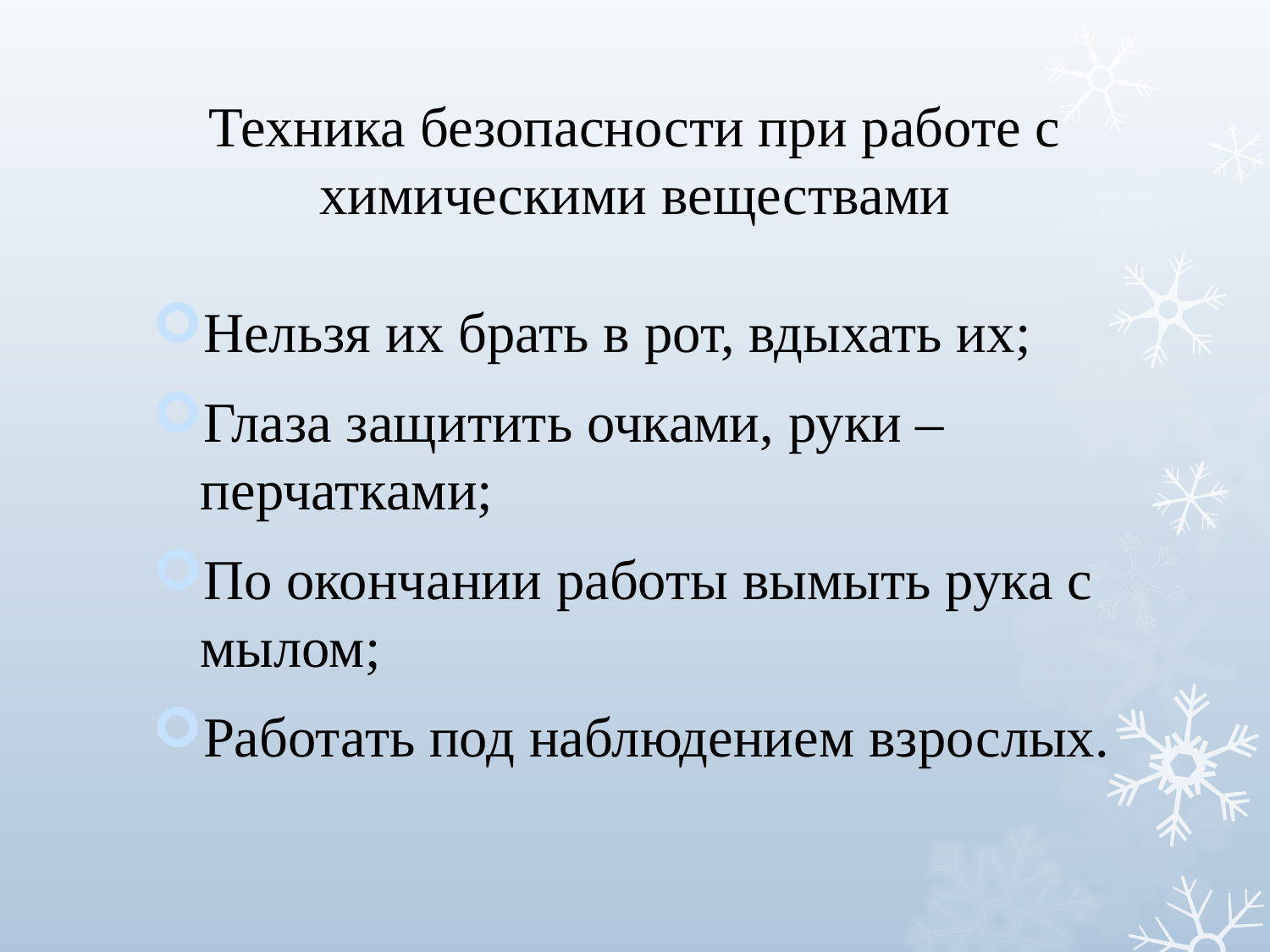

# Техника безопасности при работе с химическими веществами
Нельзя их брать в рот, вдыхать их;
Глаза защитить очками, руки – перчатками;
По окончании работы вымыть рука с мылом;
Работать под наблюдением взрослых.